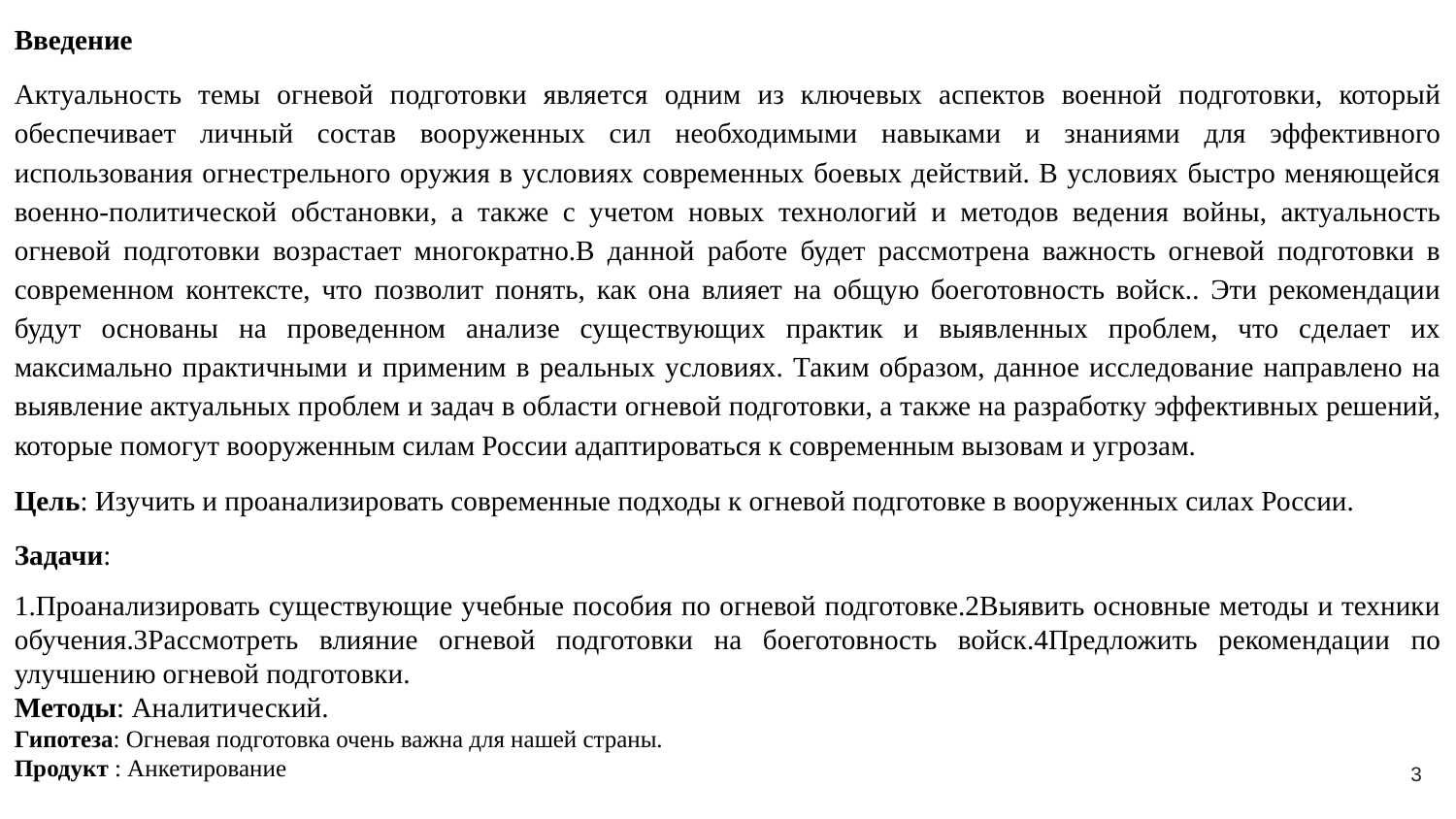

Введение
Актуальность темы огневой подготовки является одним из ключевых аспектов военной подготовки, который обеспечивает личный состав вооруженных сил необходимыми навыками и знаниями для эффективного использования огнестрельного оружия в условиях современных боевых действий. В условиях быстро меняющейся военно-политической обстановки, а также с учетом новых технологий и методов ведения войны, актуальность огневой подготовки возрастает многократно.В данной работе будет рассмотрена важность огневой подготовки в современном контексте, что позволит понять, как она влияет на общую боеготовность войск.. Эти рекомендации будут основаны на проведенном анализе существующих практик и выявленных проблем, что сделает их максимально практичными и применим в реальных условиях. Таким образом, данное исследование направлено на выявление актуальных проблем и задач в области огневой подготовки, а также на разработку эффективных решений, которые помогут вооруженным силам России адаптироваться к современным вызовам и угрозам.
Цель: Изучить и проанализировать современные подходы к огневой подготовке в вооруженных силах России.
Задачи:
1.Проанализировать существующие учебные пособия по огневой подготовке.2Выявить основные методы и техники обучения.3Рассмотреть влияние огневой подготовки на боеготовность войск.4Предложить рекомендации по улучшению огневой подготовки.
Методы: Аналитический.
Гипотеза: Огневая подготовка очень важна для нашей страны.
Продукт : Анкетирование
3